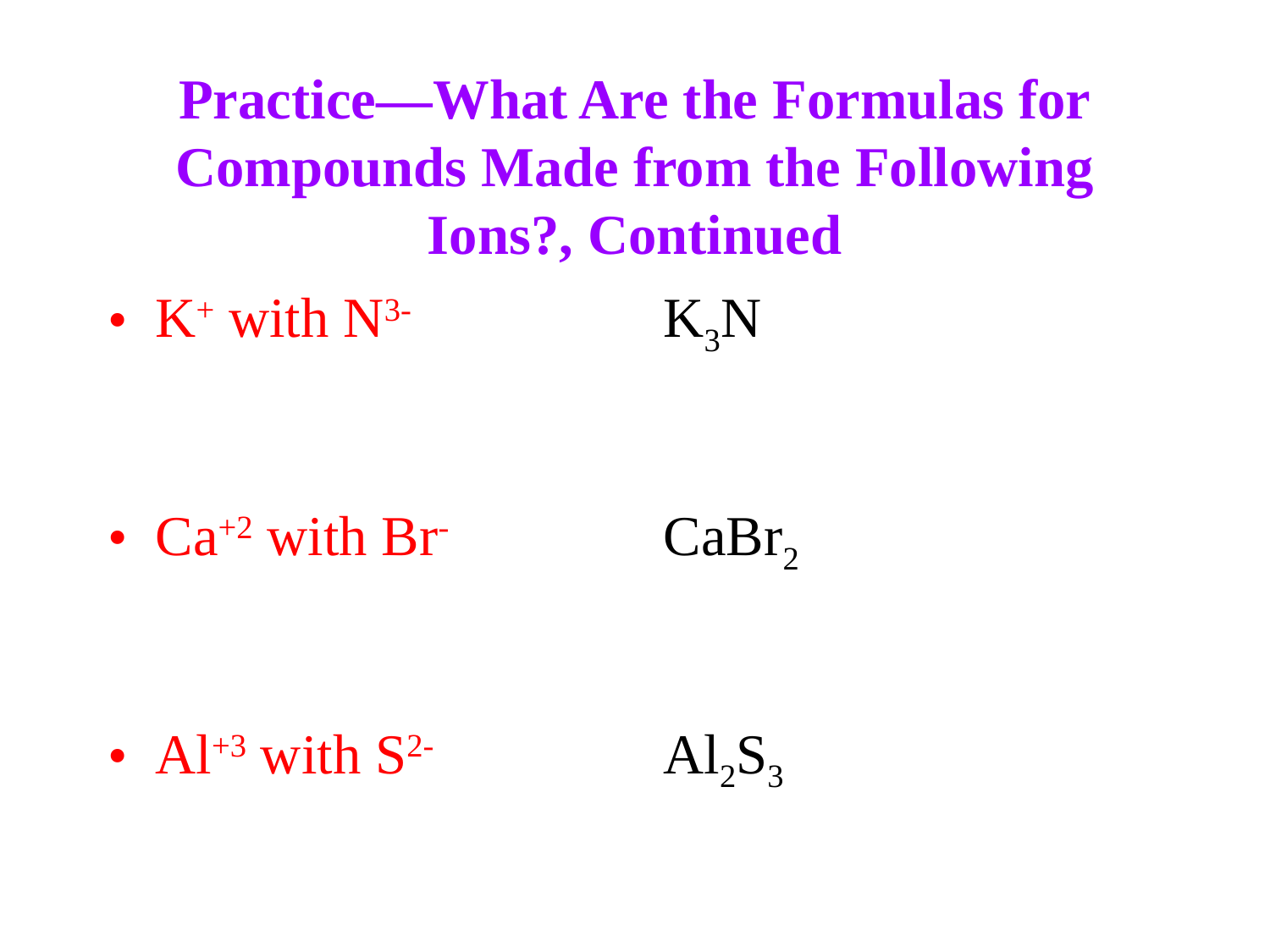

Practice—What Are the Formulas for Compounds Made from the Following Ions?, Continued
K+ with N3-		K3N
Ca+2 with Br-		CaBr2
Al+3 with S2-		Al2S3